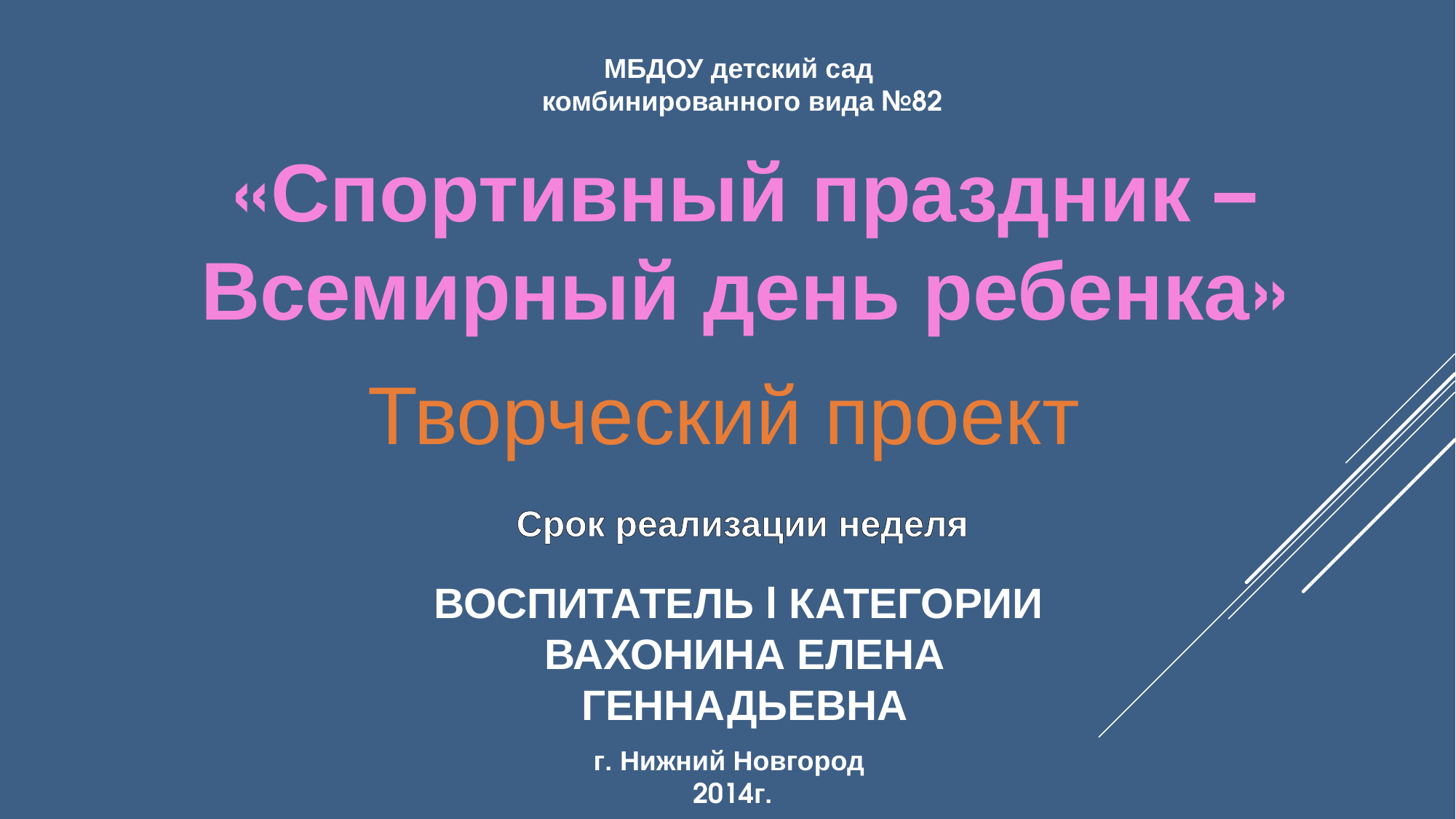

МБДОУ детский сад
комбинированного вида №82
«Спортивный праздник – Всемирный день ребенка»
Творческий проект
Срок реализации неделя
ВОСПИТАТЕЛЬ I КАТЕГОРИИ
ВАХОНИНА ЕЛЕНА ГЕННАДЬЕВНА
г. Нижний Новгород
 2014г.